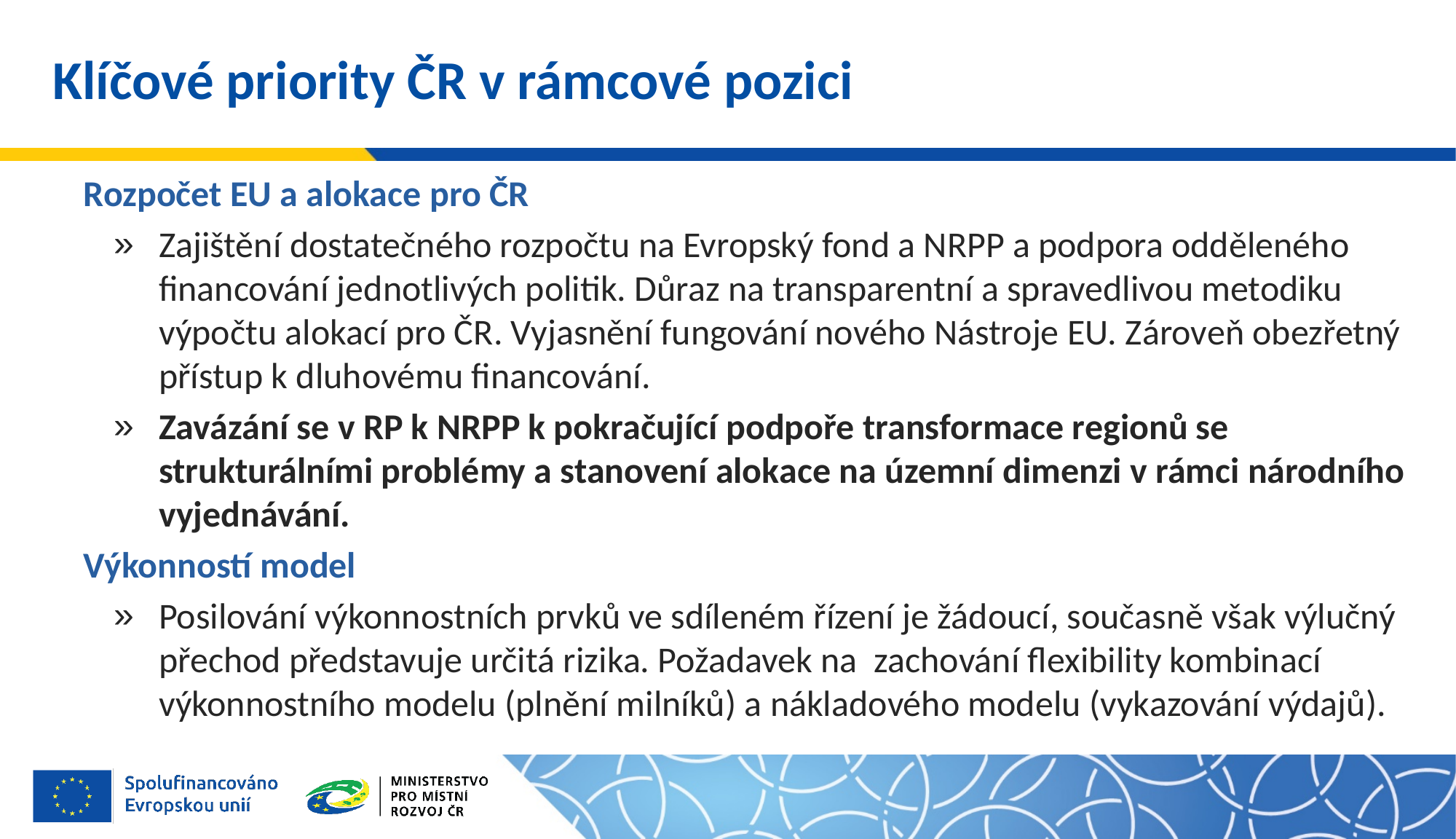

# Klíčové priority ČR v rámcové pozici
Rozpočet EU a alokace pro ČR
Zajištění dostatečného rozpočtu na Evropský fond a NRPP a podpora odděleného financování jednotlivých politik. Důraz na transparentní a spravedlivou metodiku výpočtu alokací pro ČR. Vyjasnění fungování nového Nástroje EU. Zároveň obezřetný přístup k dluhovému financování.
Zavázání se v RP k NRPP k pokračující podpoře transformace regionů se strukturálními problémy a stanovení alokace na územní dimenzi v rámci národního vyjednávání.
Výkonností model
Posilování výkonnostních prvků ve sdíleném řízení je žádoucí, současně však výlučný přechod představuje určitá rizika. Požadavek na  zachování flexibility kombinací výkonnostního modelu (plnění milníků) a nákladového modelu (vykazování výdajů).